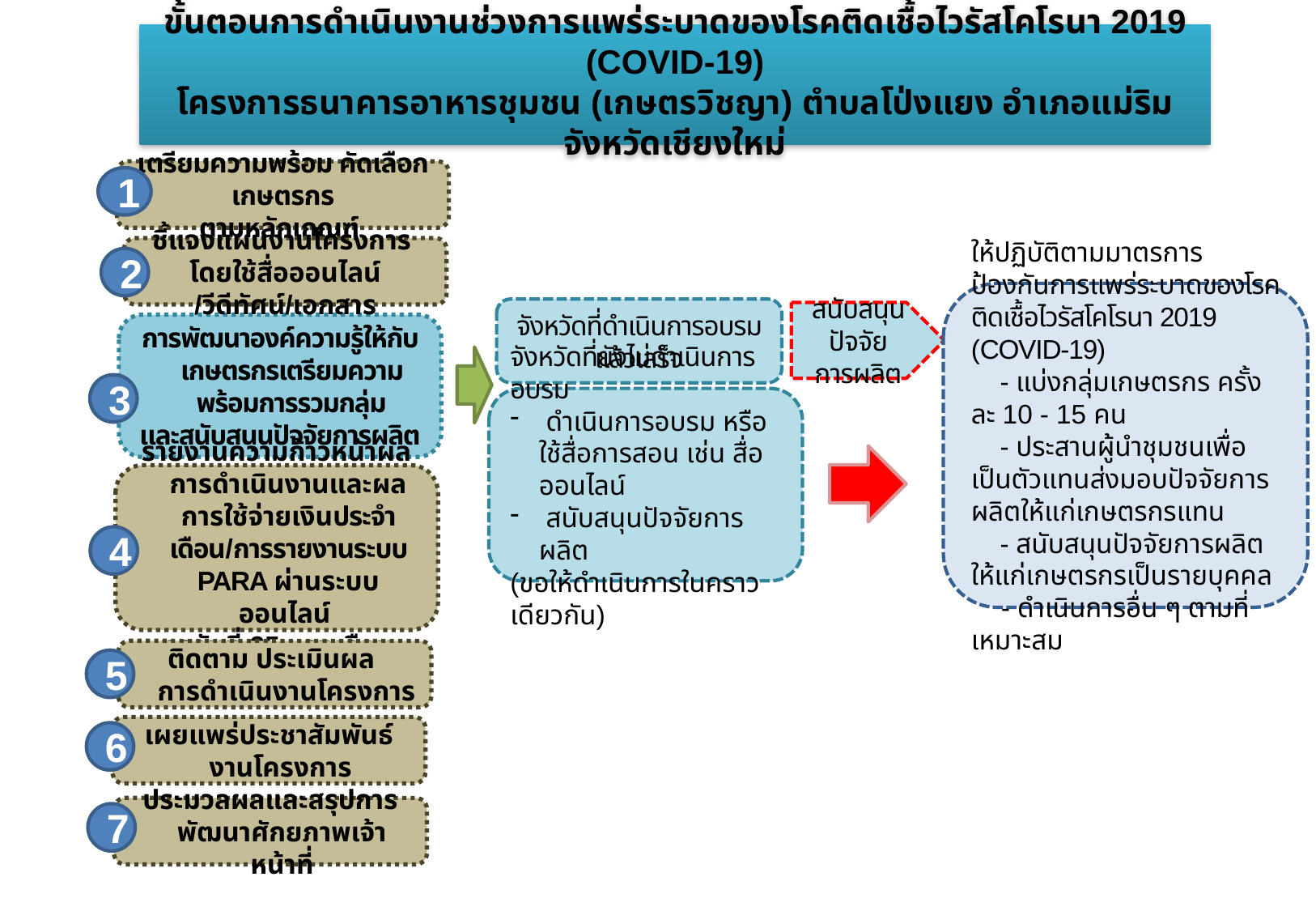

ขั้นตอนการดำเนินงานช่วงการแพร่ระบาดของโรคติดเชื้อไวรัสโคโรนา 2019 (COVID-19)
โครงการธนาคารอาหารชุมชน (เกษตรวิชญา) ตำบลโป่งแยง อำเภอแม่ริม จังหวัดเชียงใหม่
เตรียมความพร้อม คัดเลือกเกษตรกร
ตามหลักเกณฑ์
1
ชี้แจงแผนงานโครงการ
โดยใช้สื่อออนไลน์ /วีดีทัศน์/เอกสาร
2
ให้ปฏิบัติตามมาตรการป้องกันการแพร่ระบาดของโรคติดเชื้อไวรัสโคโรนา 2019 (COVID-19)
    - แบ่งกลุ่มเกษตรกร ครั้งละ 10 - 15 คน
    - ประสานผู้นำชุมชนเพื่อเป็นตัวแทนส่งมอบปัจจัยการผลิตให้แก่เกษตรกรแทน
    - สนับสนุนปัจจัยการผลิตให้แก่เกษตรกรเป็นรายบุคคล
    - ดำเนินการอื่น ๆ ตามที่เหมาะสม
จังหวัดที่ดำเนินการอบรมแล้วเสร็จ
สนับสนุนปัจจัย
การผลิต
การพัฒนาองค์ความรู้ให้กับเกษตรกรเตรียมความพร้อมการรวมกลุ่ม
และสนับสนุนปัจจัยการผลิต

3
จังหวัดที่ยังไม่ดำเนินการอบรม
 ดำเนินการอบรม หรือ ใช้สื่อการสอน เช่น สื่อออนไลน์
 สนับสนุนปัจจัยการผลิต
(ขอให้ดำเนินการในคราวเดียวกัน)

รายงานความก้าวหน้าผลการดำเนินงานและผลการใช้จ่ายเงินประจำเดือน/การรายงานระบบ PARA ผ่านระบบออนไลน์
ทุกวันที่ 25 ของเดือน
4
ติดตาม ประเมินผล
การดำเนินงานโครงการ
5
เผยแพร่ประชาสัมพันธ์งานโครงการ
6
ประมวลผลและสรุปการพัฒนาศักยภาพเจ้าหน้าที่
7